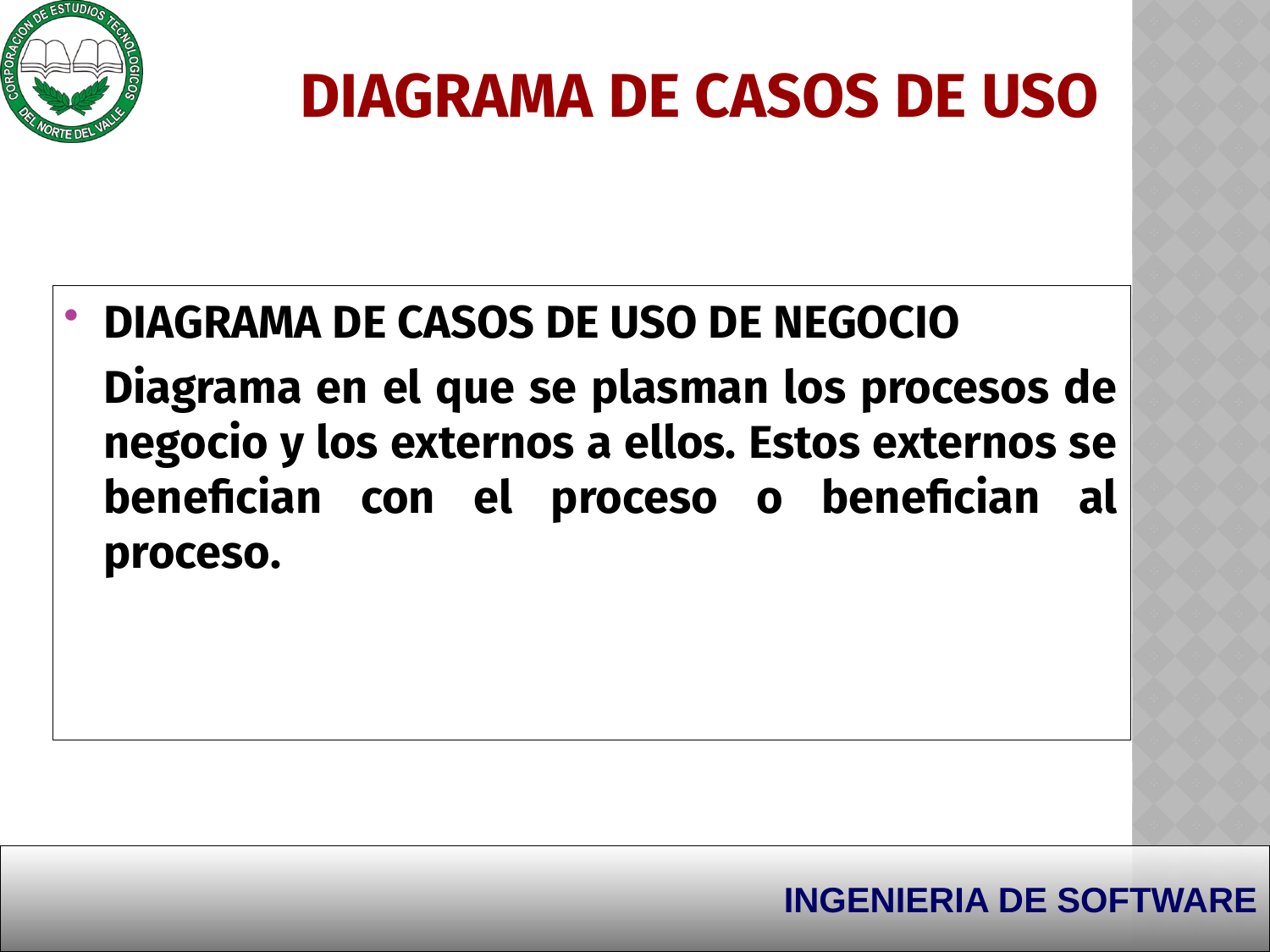

# Diagrama de Casos de Uso
DIAGRAMA DE CASOS DE USO DE NEGOCIO
	Diagrama en el que se plasman los procesos de negocio y los externos a ellos. Estos externos se benefician con el proceso o benefician al proceso.